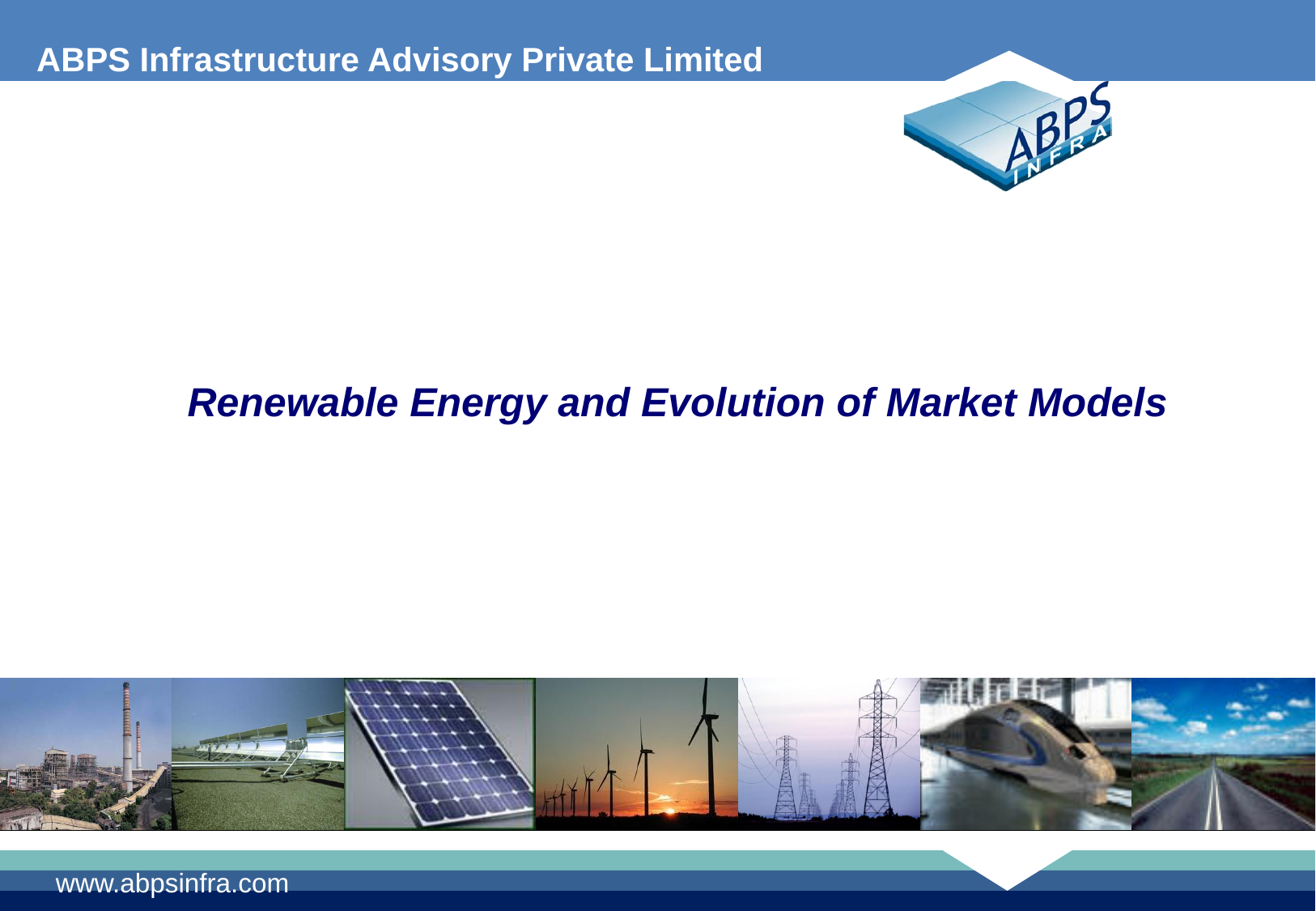

Renewable Energy and Evolution of Market Models